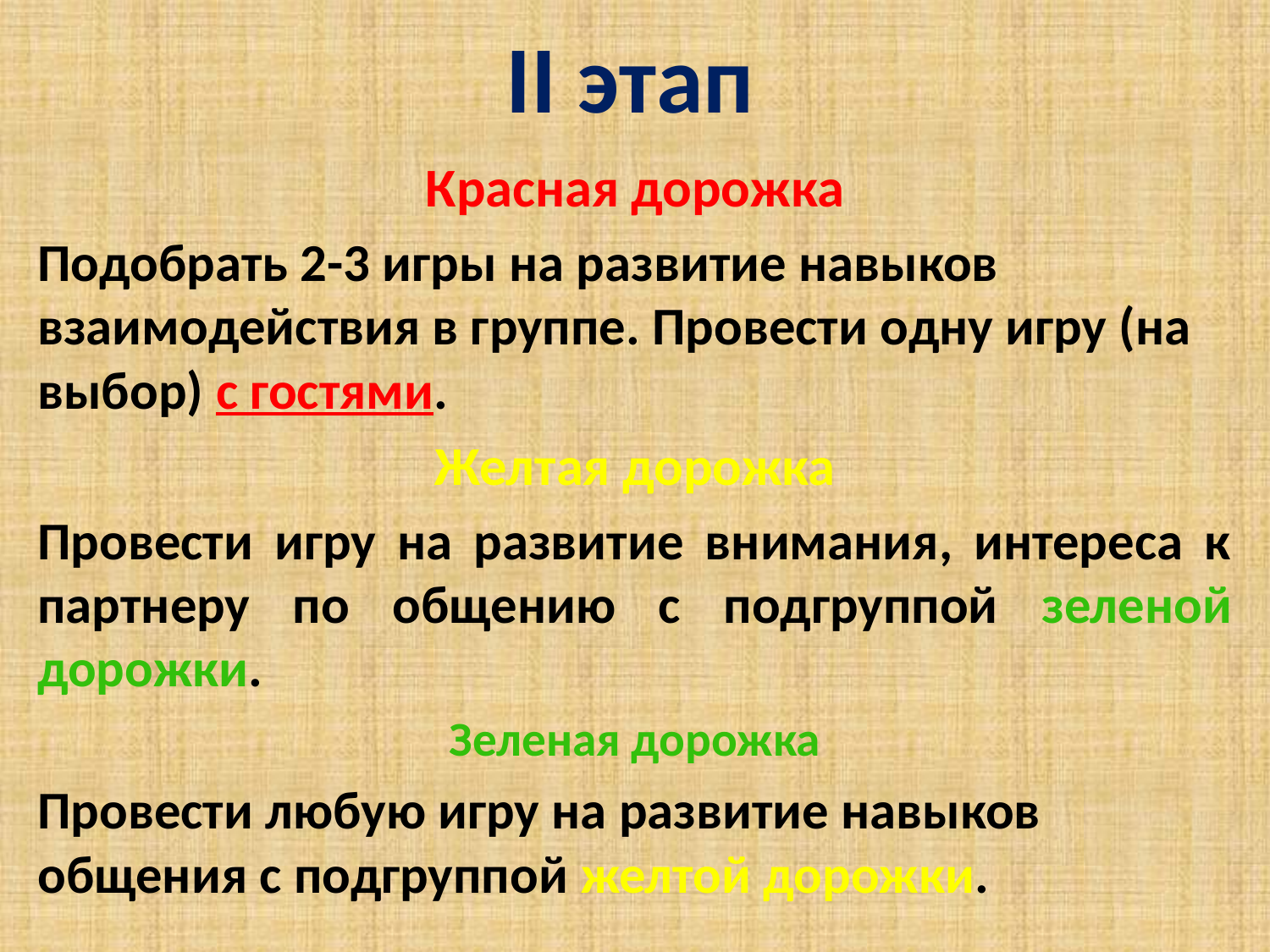

# II этап
Красная дорожка
Подобрать 2-3 игры на развитие навыков взаимодействия в группе. Провести одну игру (на выбор) с гостями.
Желтая дорожка
Провести игру на развитие внимания, интереса к партнеру по общению с подгруппой зеленой дорожки.
Зеленая дорожка
Провести любую игру на развитие навыков общения с подгруппой желтой дорожки.